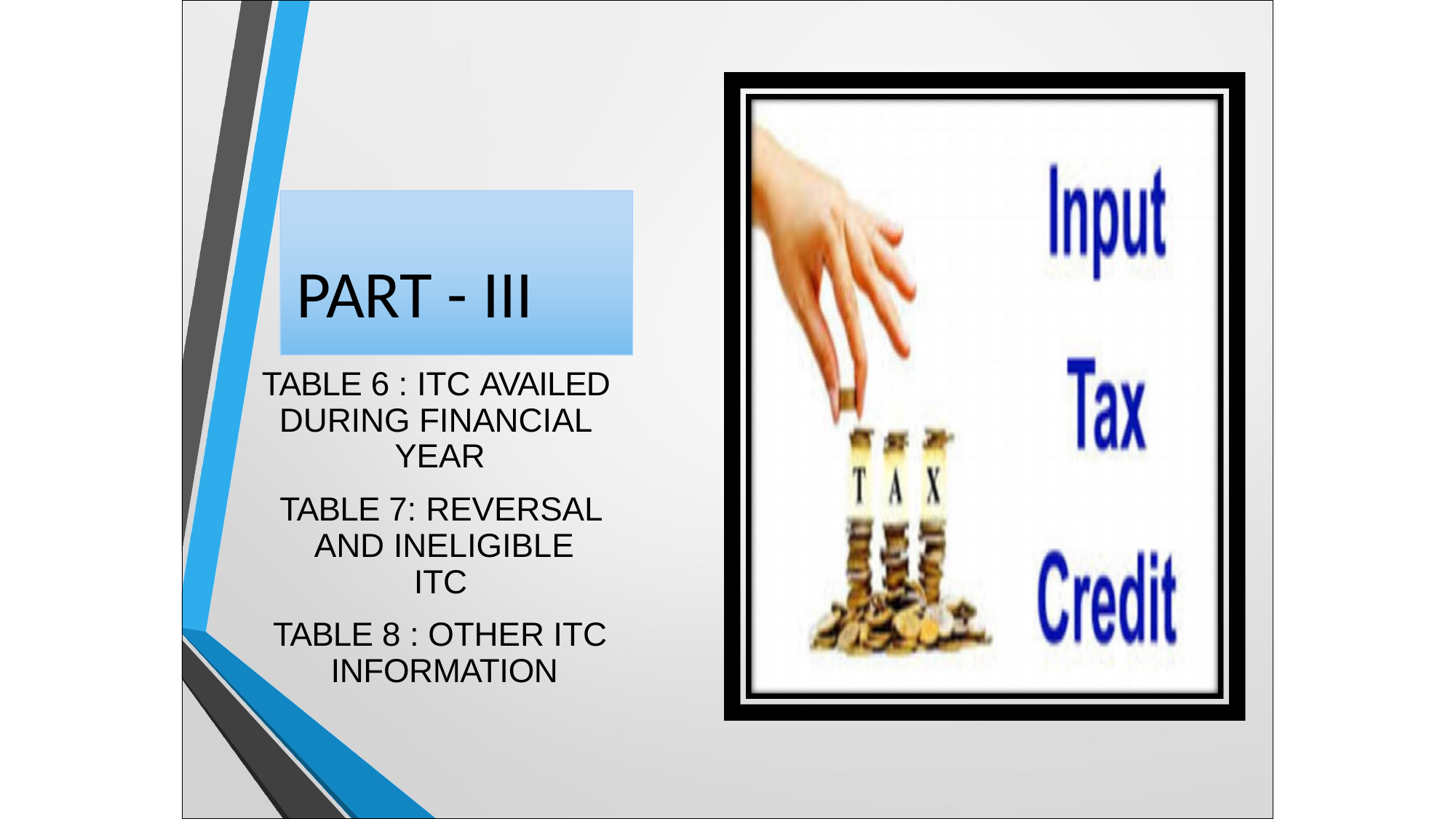

# PART - III
TABLE 6 : ITC AVAILED  DURING FINANCIAL  YEAR
TABLE 7: REVERSAL  AND INELIGIBLE ITC
TABLE 8 : OTHER ITC  INFORMATION

CA Dhara Gandhi